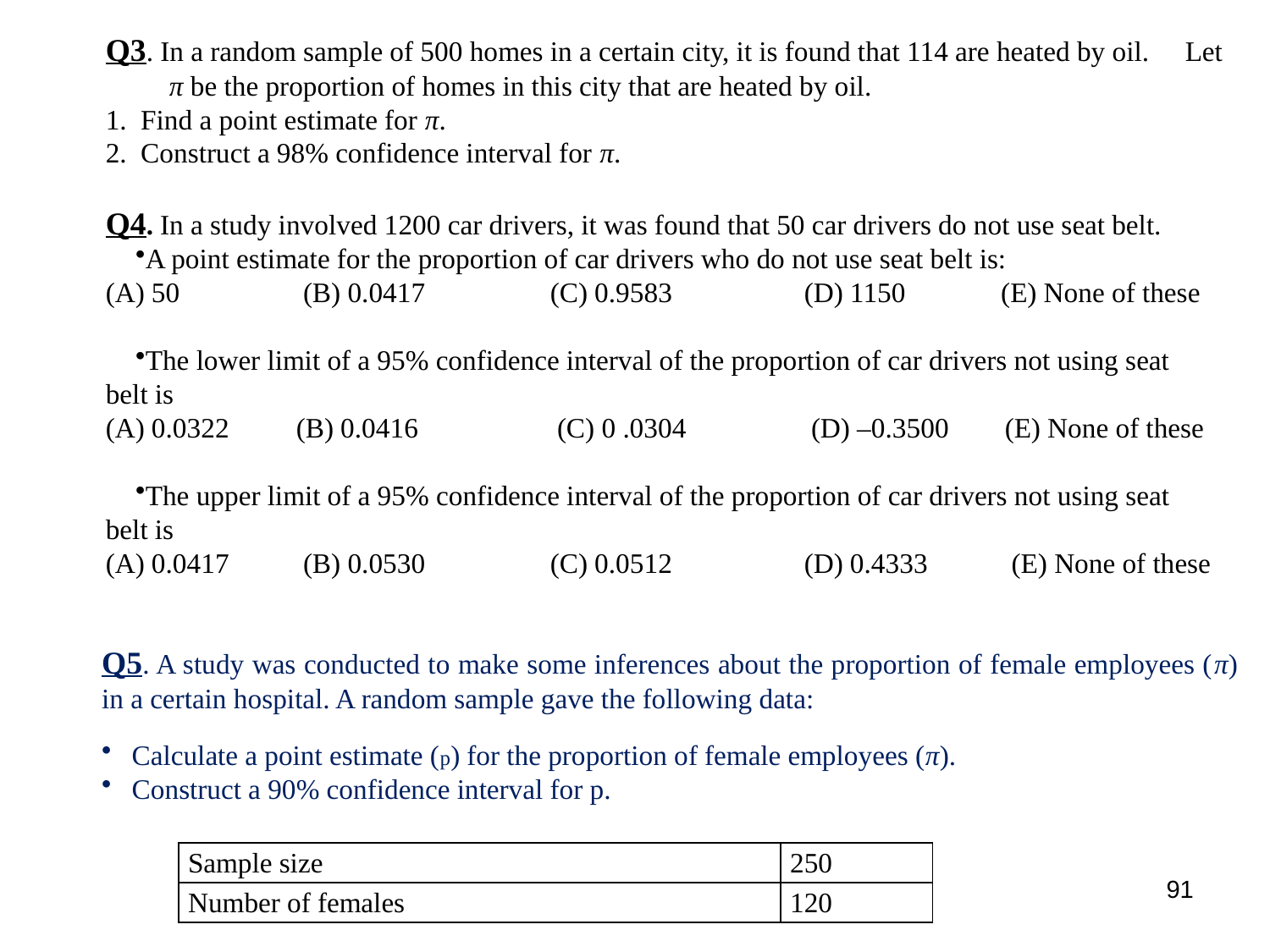

Q3. In a random sample of 500 homes in a certain city, it is found that 114 are heated by oil. 	Let 	π be the proportion of homes in this city that are heated by oil.
1.  Find a point estimate for π.
2.  Construct a 98% confidence interval for π.

Q4. In a study involved 1200 car drivers, it was found that 50 car drivers do not use seat belt.
A point estimate for the proportion of car drivers who do not use seat belt is:
(A) 50	 (B) 0.0417 	(C) 0.9583 	(D) 1150 	          (E) None of these

The lower limit of a 95% confidence interval of the proportion of car drivers not using seat
belt is
(A) 0.0322 	(B) 0.0416		 (C) 0 .0304	 (D) –0.3500        (E) None of these

The upper limit of a 95% confidence interval of the proportion of car drivers not using seat
belt is
(A) 0.0417    	 (B) 0.0530 	(C) 0.0512 	(D) 0.4333            (E) None of these
Q5. A study was conducted to make some inferences about the proportion of female employees (π) in a certain hospital. A random sample gave the following data:

Calculate a point estimate (p) for the proportion of female employees (π).
Construct a 90% confidence interval for p.
| Sample size | 250 |
| --- | --- |
| Number of females | 120 |
91